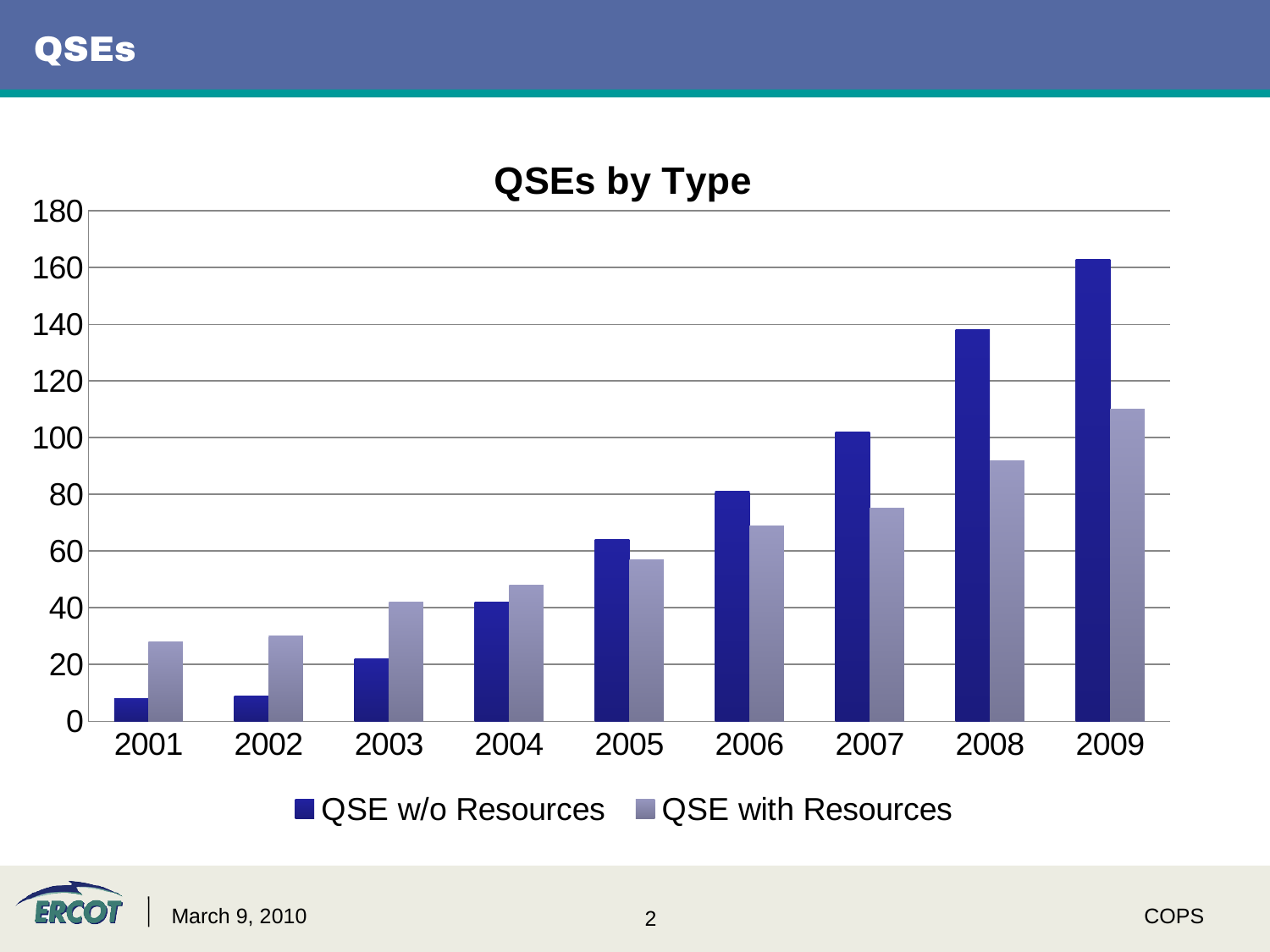

# QSEs

### Chart: QSEs by Type

| Category | QSE w/o Resources | QSE with Resources |
|---|---|---|
| 2001 | 8.0 | 28.0 |
| 2002 | 9.0 | 30.0 |
| 2003 | 22.0 | 42.0 |
| 2004 | 42.0 | 48.0 |
| 2005 | 64.0 | 57.0 |
| 2006 | 81.0 | 69.0 |
| 2007 | 102.0 | 75.0 |
| 2008 | 138.0 | 92.0 |
| 2009 | 163.0 | 110.0 |
March 9, 2010
COPS